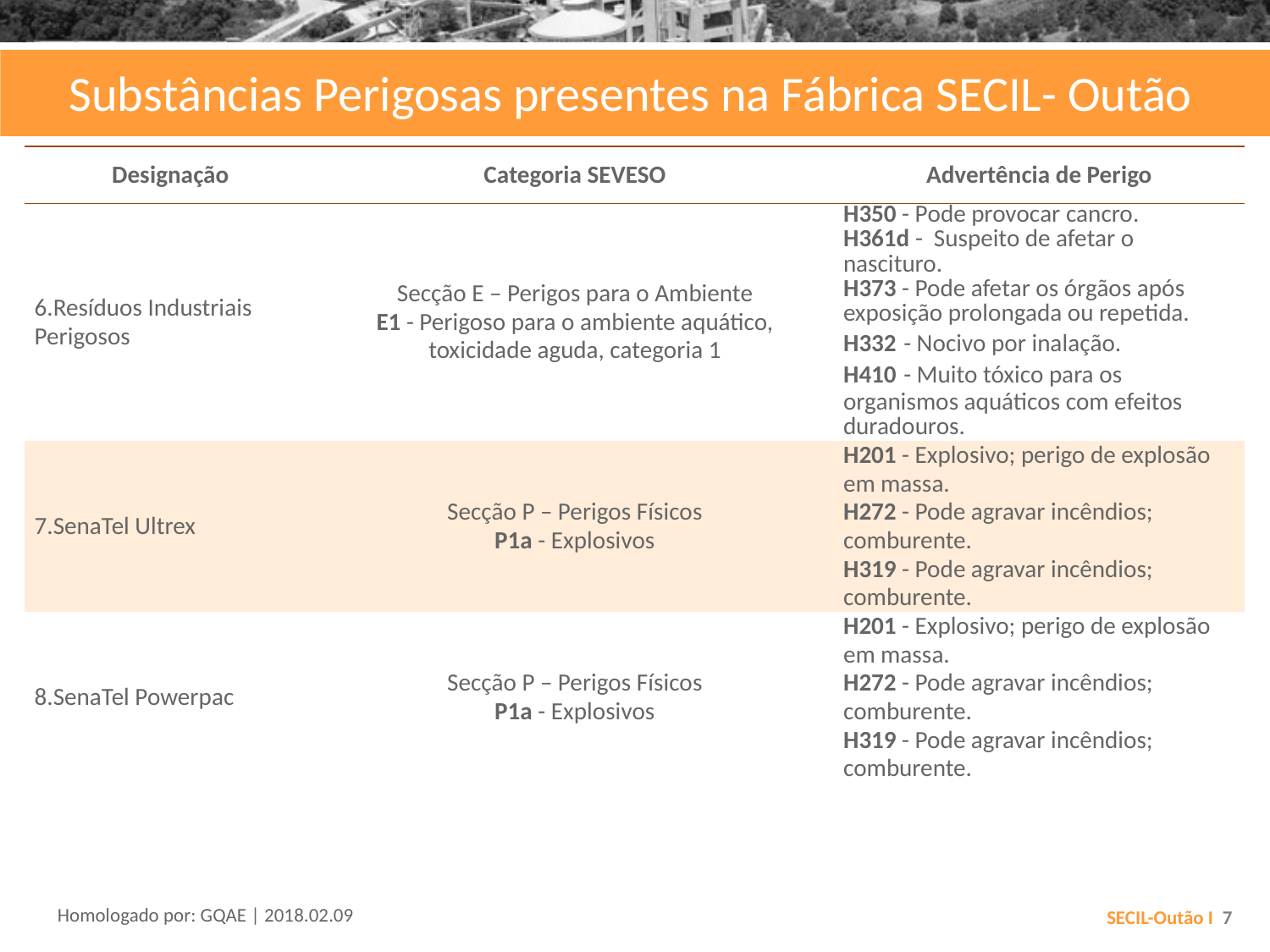

# Substâncias Perigosas presentes na Fábrica SECIL- Outão
| Designação | Categoria SEVESO | Advertência de Perigo |
| --- | --- | --- |
| 6.Resíduos Industriais Perigosos | Secção E – Perigos para o Ambiente E1 - Perigoso para o ambiente aquático, toxicidade aguda, categoria 1 | H350 - Pode provocar cancro. H361d - Suspeito de afetar o nascituro. H373 - Pode afetar os órgãos após exposição prolongada ou repetida. H332 - Nocivo por inalação. H410 - Muito tóxico para os organismos aquáticos com efeitos duradouros. |
| 7.SenaTel Ultrex | Secção P – Perigos Físicos P1a - Explosivos | H201 - Explosivo; perigo de explosão em massa. H272 - Pode agravar incêndios; comburente. H319 - Pode agravar incêndios; comburente. |
| 8.SenaTel Powerpac | Secção P – Perigos Físicos P1a - Explosivos | H201 - Explosivo; perigo de explosão em massa. H272 - Pode agravar incêndios; comburente. H319 - Pode agravar incêndios; comburente. |
Homologado por: GQAE | 2018.02.09
SECIL-Outão I  7